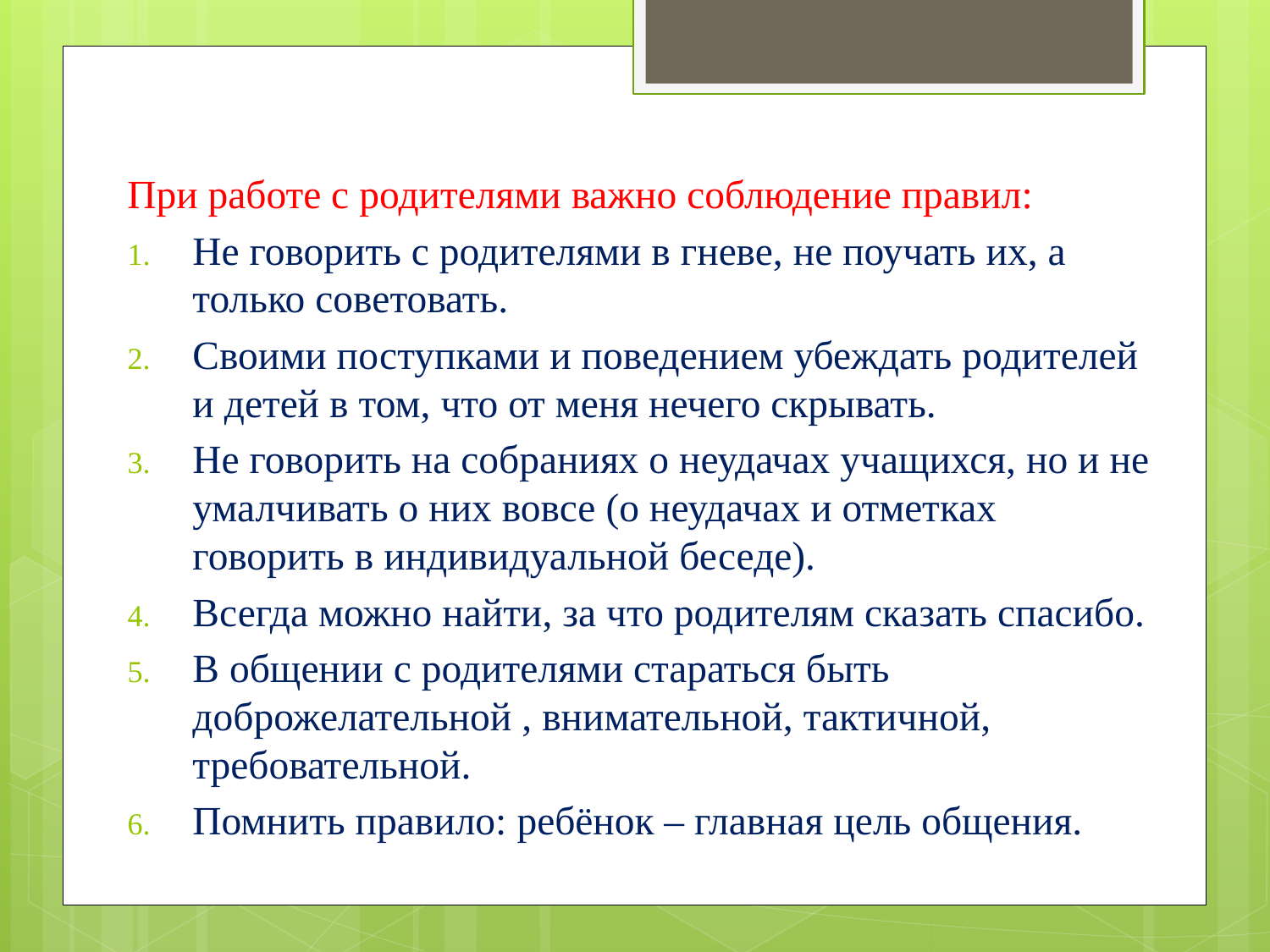

При работе с родителями важно соблюдение правил:
Не говорить с родителями в гневе, не поучать их, а только советовать.
Своими поступками и поведением убеждать родителей и детей в том, что от меня нечего скрывать.
Не говорить на собраниях о неудачах учащихся, но и не умалчивать о них вовсе (о неудачах и отметках говорить в индивидуальной беседе).
Всегда можно найти, за что родителям сказать спасибо.
В общении с родителями стараться быть доброжелательной , внимательной, тактичной, требовательной.
Помнить правило: ребёнок – главная цель общения.